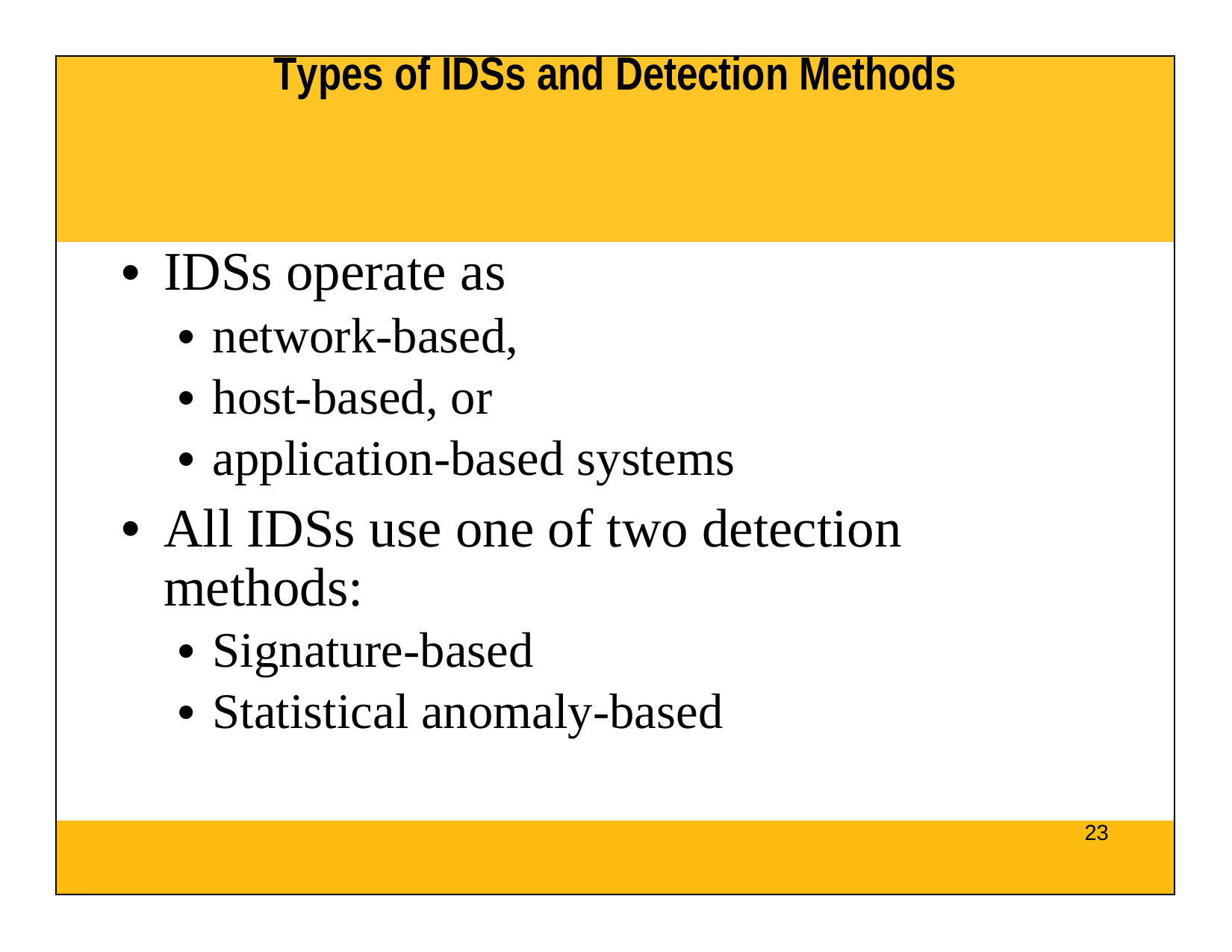

| Types of IDSs and Detection Methods |
| --- |
| IDSs operate as network-based, host-based, or application-based systems All IDSs use one of two detection methods: Signature-based Statistical anomaly-based |
| 23 |